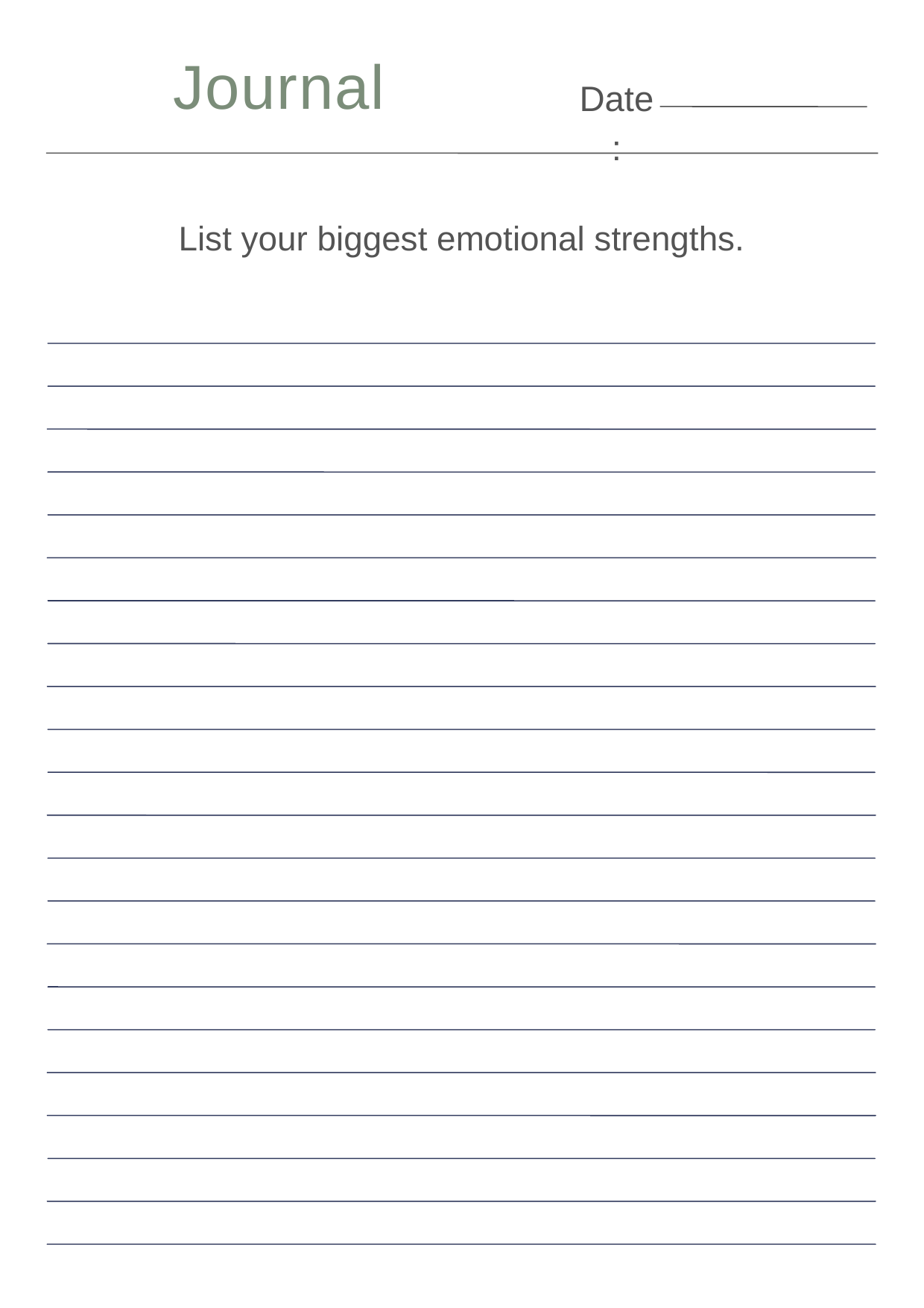

Journal
Date:

List your biggest emotional strengths.